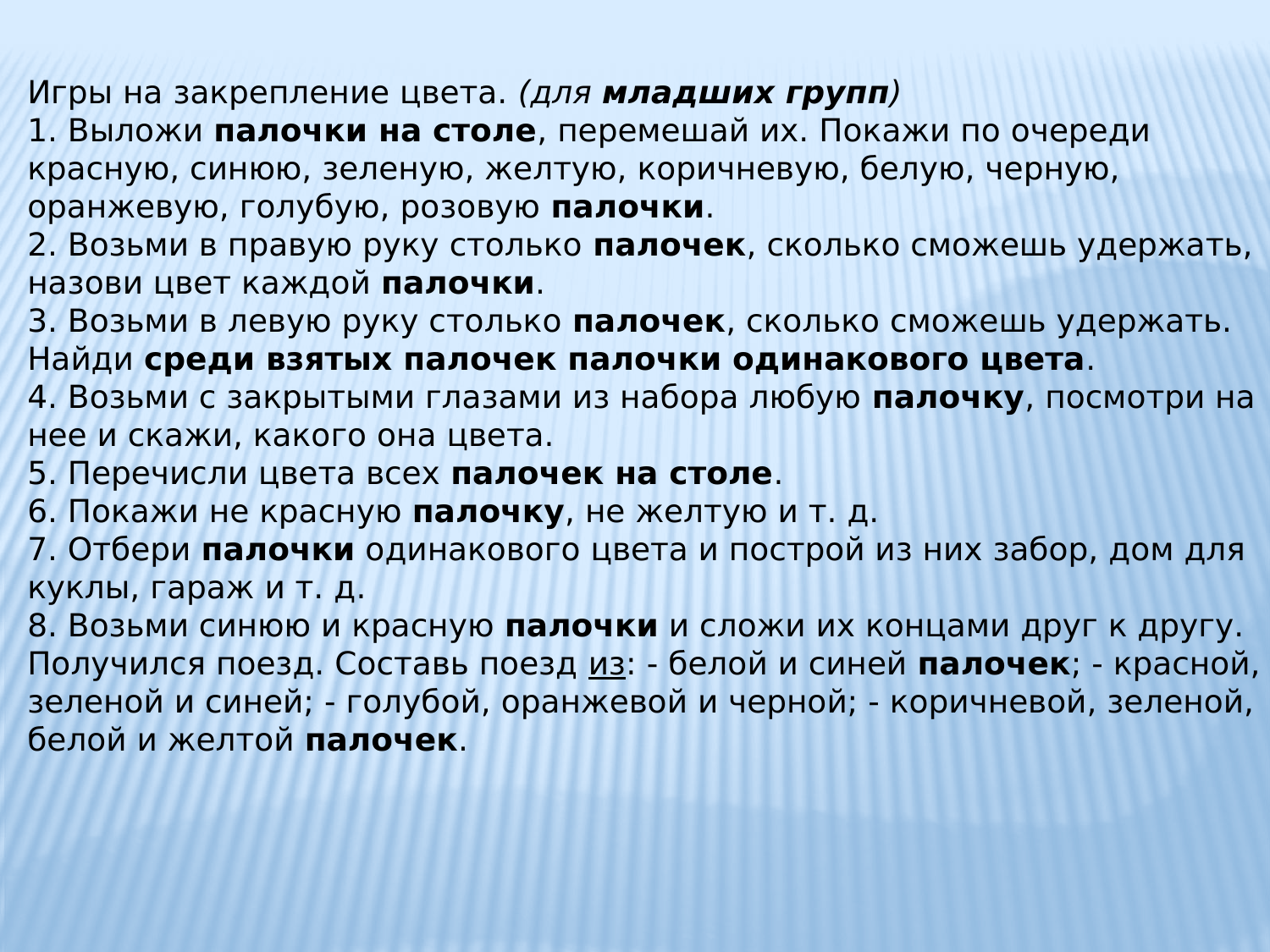

Игры на закрепление цвета. (для младших групп)
1. Выложи палочки на столе, перемешай их. Покажи по очереди красную, синюю, зеленую, желтую, коричневую, белую, черную, оранжевую, голубую, розовую палочки.
2. Возьми в правую руку столько палочек, сколько сможешь удержать, назови цвет каждой палочки.
3. Возьми в левую руку столько палочек, сколько сможешь удержать. Найди среди взятых палочек палочки одинакового цвета.
4. Возьми с закрытыми глазами из набора любую палочку, посмотри на нее и скажи, какого она цвета.
5. Перечисли цвета всех палочек на столе.
6. Покажи не красную палочку, не желтую и т. д.
7. Отбери палочки одинакового цвета и построй из них забор, дом для куклы, гараж и т. д.
8. Возьми синюю и красную палочки и сложи их концами друг к другу. Получился поезд. Составь поезд из: - белой и синей палочек; - красной, зеленой и синей; - голубой, оранжевой и черной; - коричневой, зеленой, белой и желтой палочек.